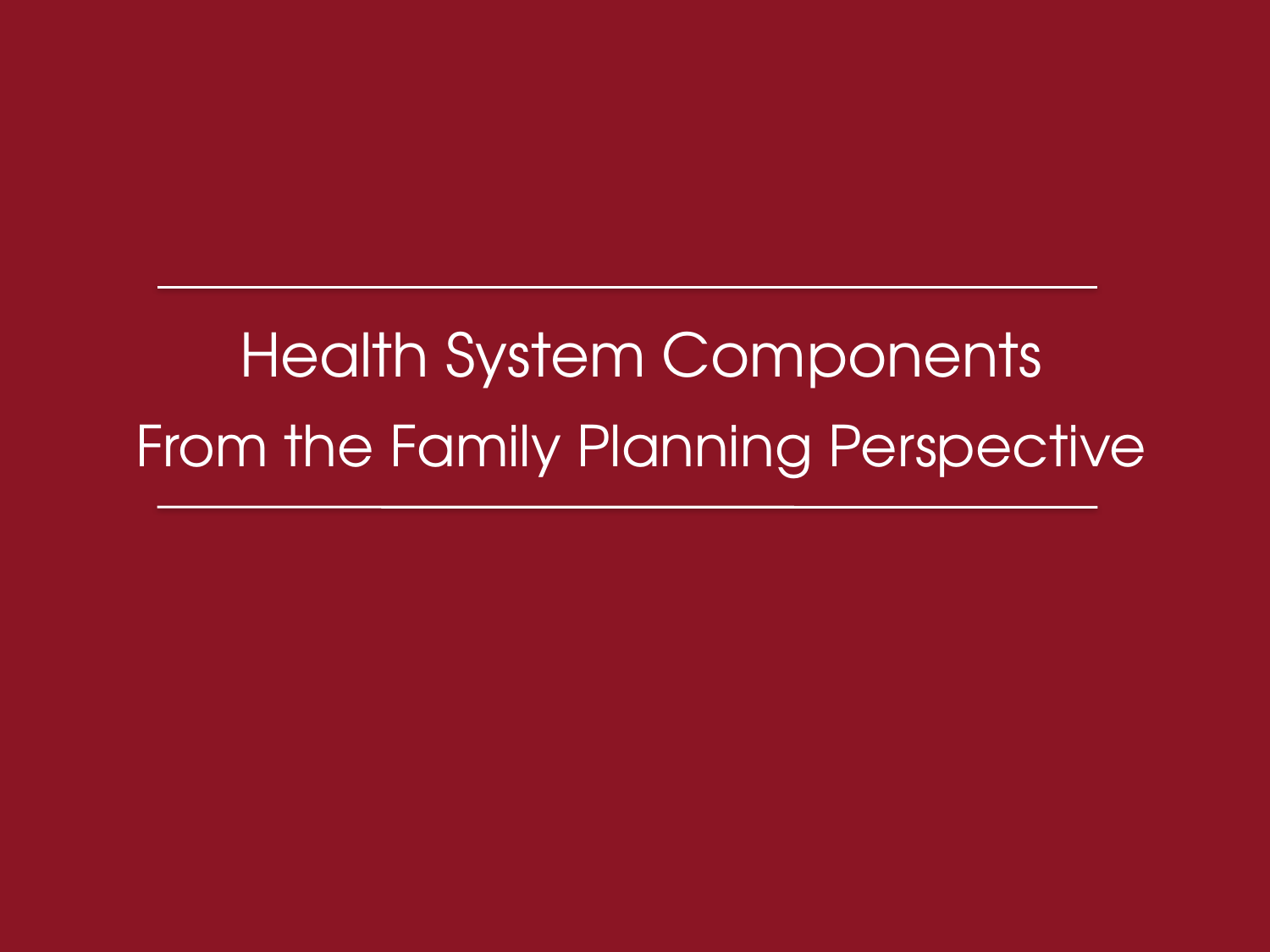

Health System Components
From the Family Planning Perspective